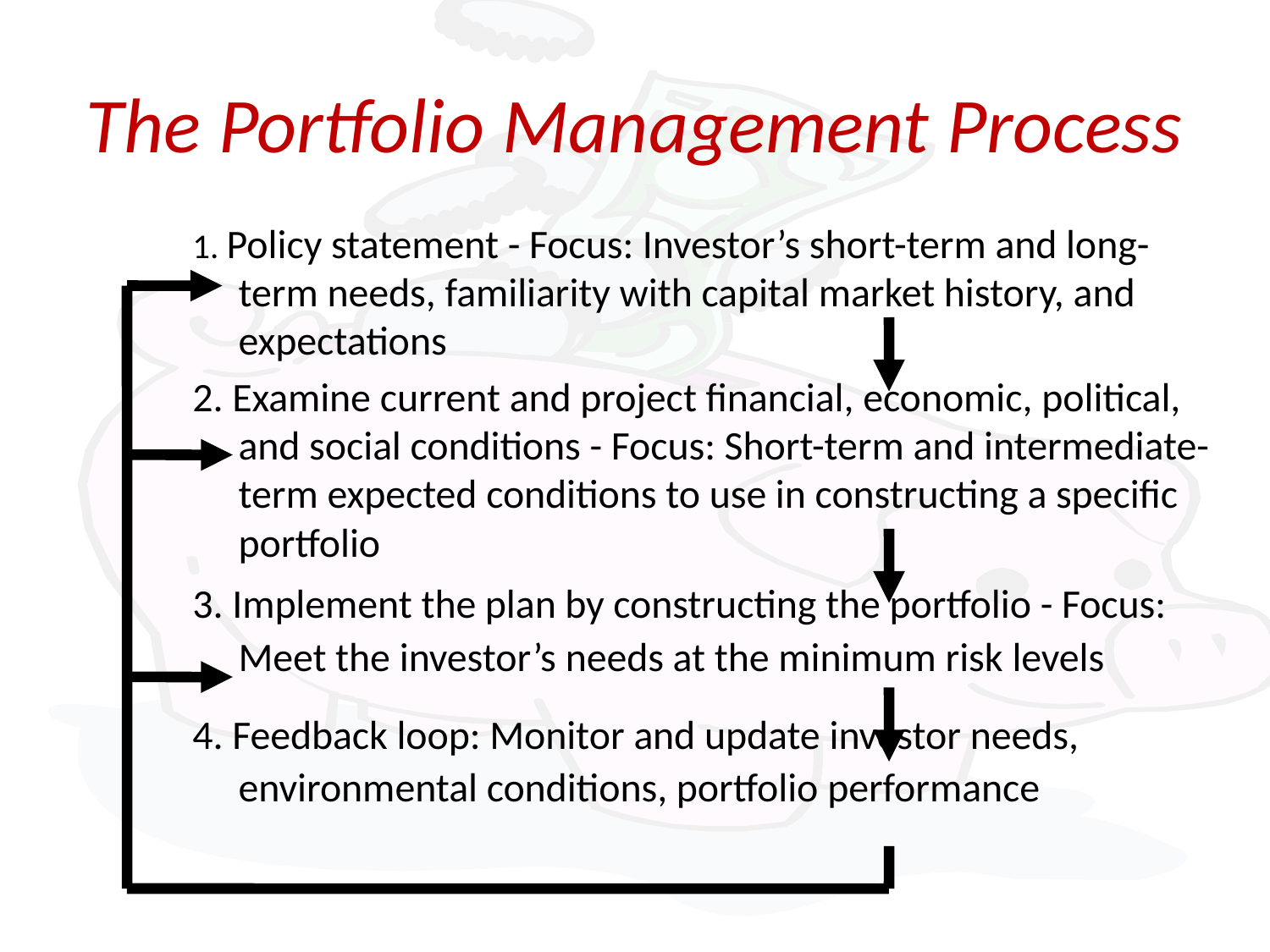

# The Portfolio Management Process
1. Policy statement - Focus: Investor’s short-term and long-term needs, familiarity with capital market history, and expectations
2. Examine current and project financial, economic, political, and social conditions - Focus: Short-term and intermediate-term expected conditions to use in constructing a specific portfolio
3. Implement the plan by constructing the portfolio - Focus:  Meet the investor’s needs at the minimum risk levels
4. Feedback loop: Monitor and update investor needs, environmental conditions, portfolio performance